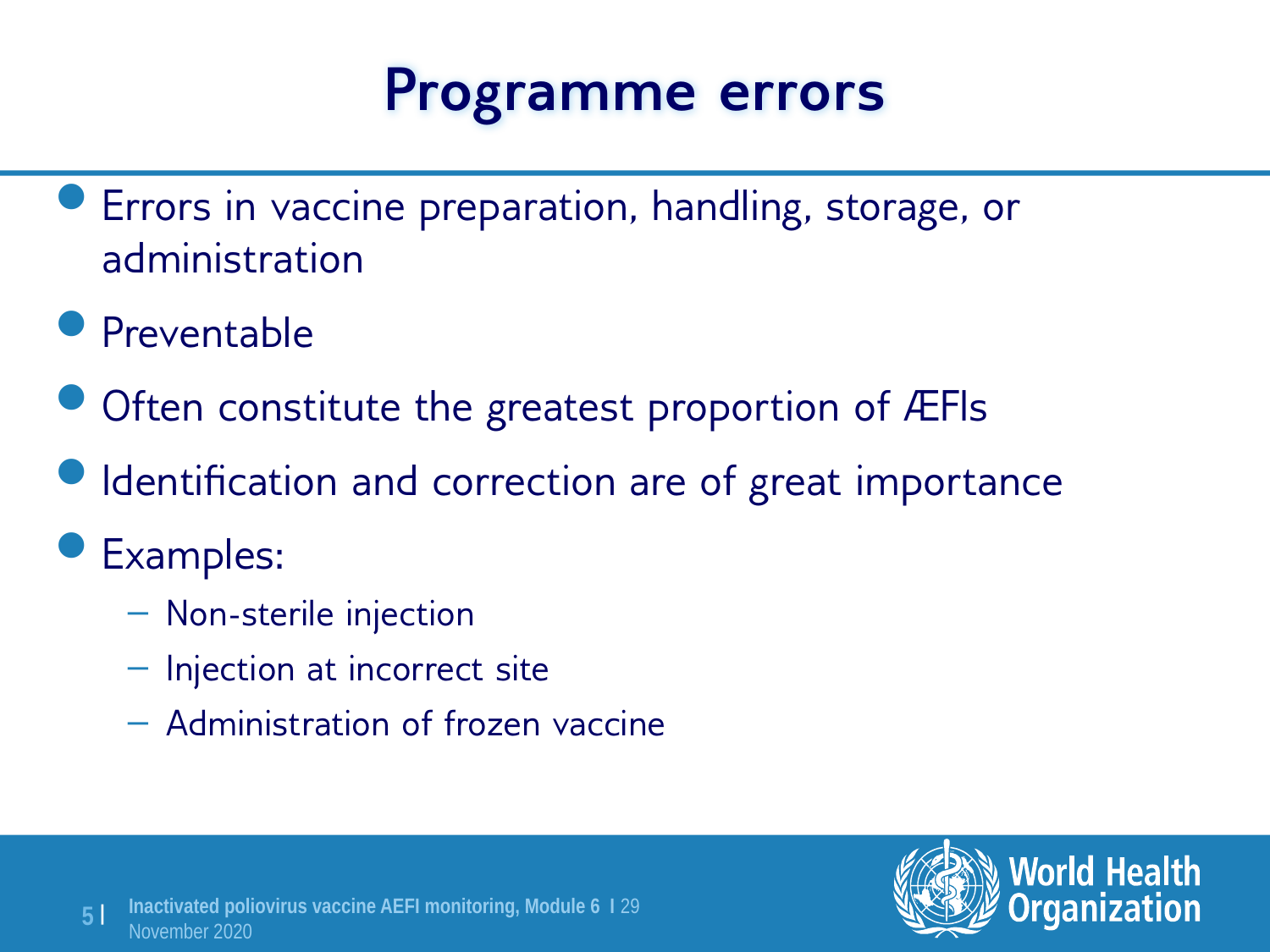

# Programme errors
Errors in vaccine preparation, handling, storage, or administration
Preventable
Often constitute the greatest proportion of AEFIs
Identification and correction are of great importance
Examples:
Non-sterile injection
Injection at incorrect site
Administration of frozen vaccine